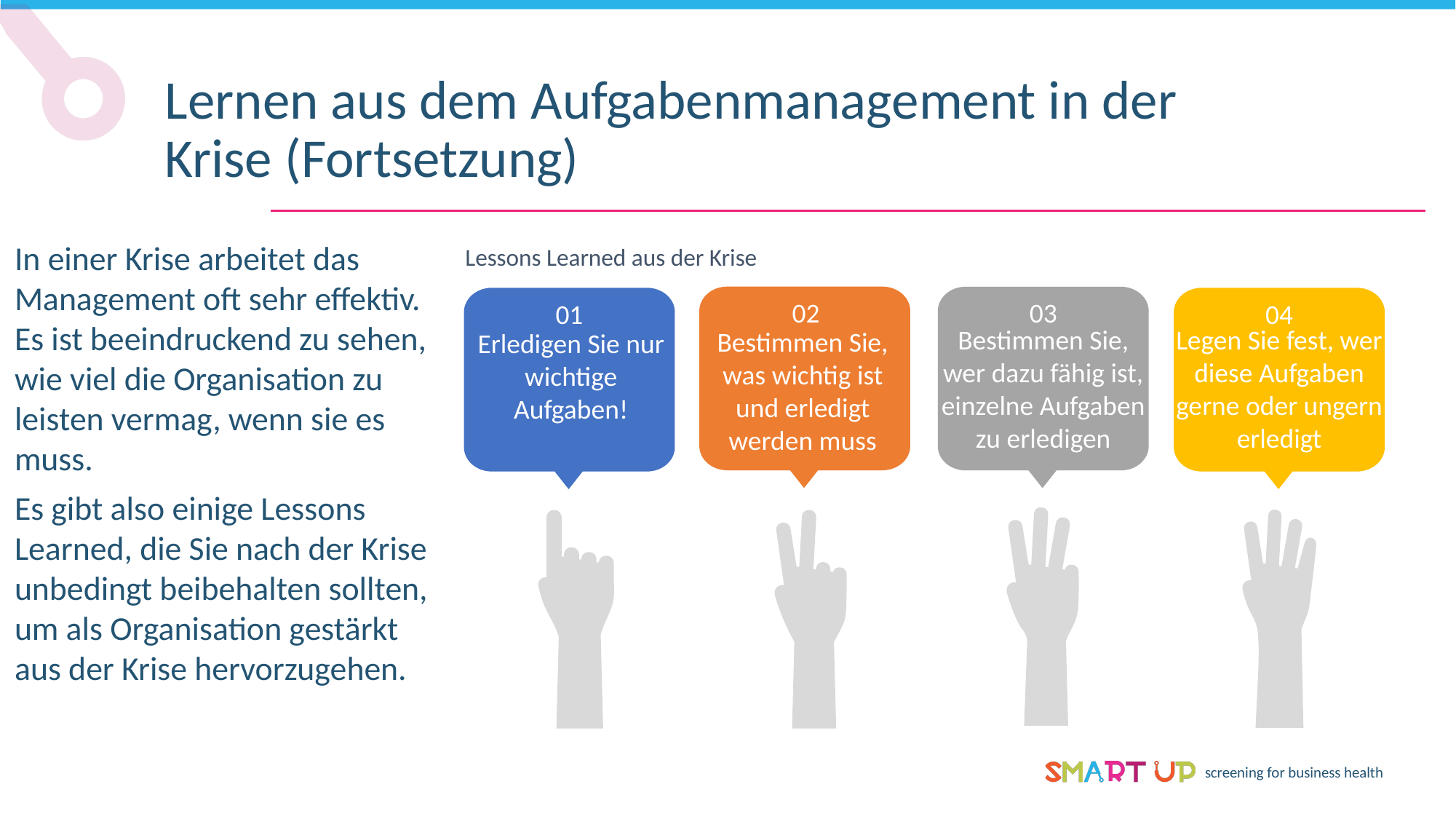

Lernen aus dem Aufgabenmanagement in der Krise (Fortsetzung)
In einer Krise arbeitet das Management oft sehr effektiv. Es ist beeindruckend zu sehen, wie viel die Organisation zu leisten vermag, wenn sie es muss.
Es gibt also einige Lessons Learned, die Sie nach der Krise unbedingt beibehalten sollten, um als Organisation gestärkt aus der Krise hervorzugehen.
Lessons Learned aus der Krise

02
03
01
04
Legen Sie fest, wer diese Aufgaben gerne oder ungern erledigt
Bestimmen Sie, wer dazu fähig ist, einzelne Aufgaben zu erledigen
Bestimmen Sie, was wichtig ist und erledigt werden muss
Erledigen Sie nur wichtige Aufgaben!